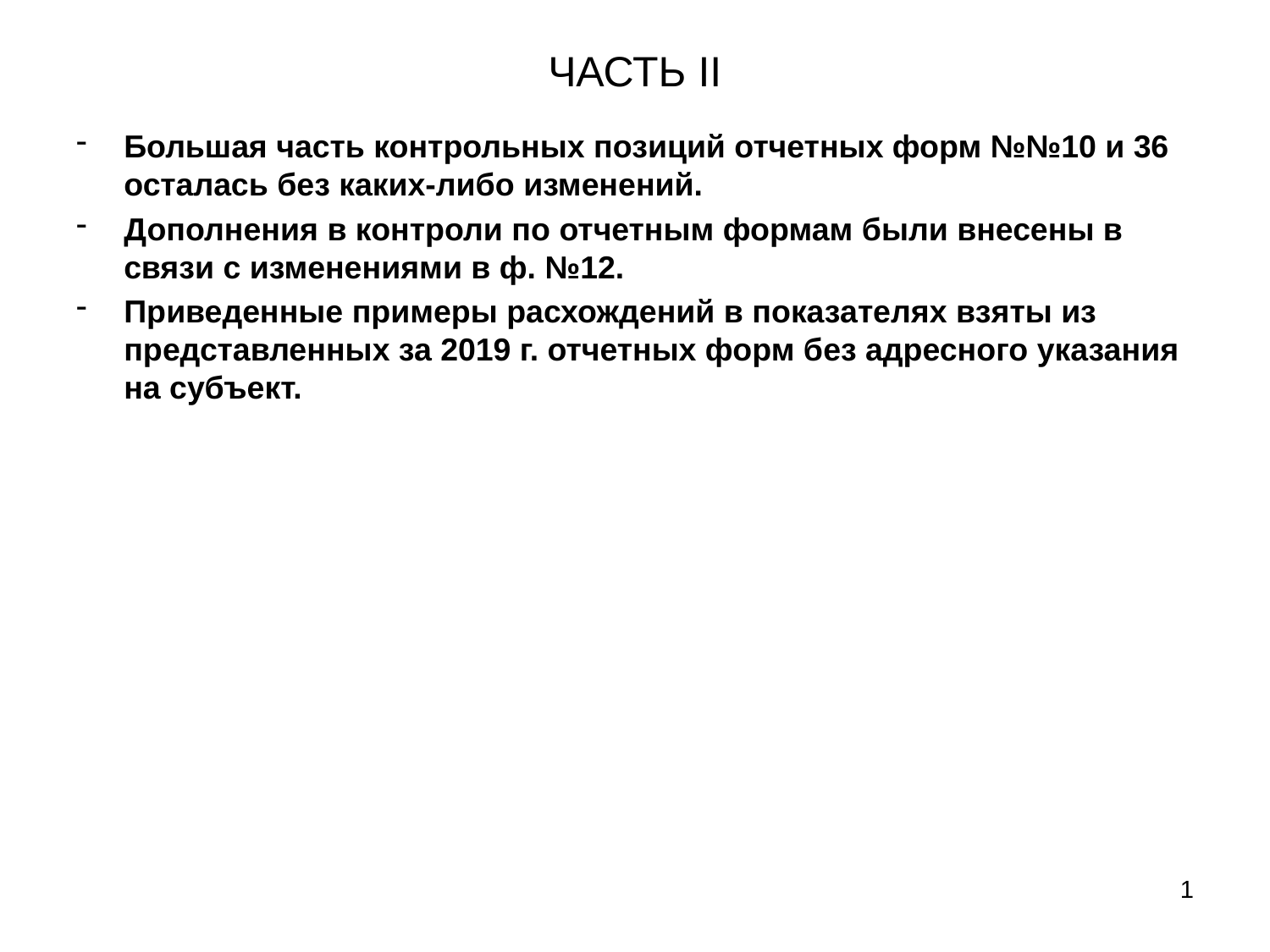

# ЧАСТЬ II
Большая часть контрольных позиций отчетных форм №№10 и 36 осталась без каких-либо изменений.
Дополнения в контроли по отчетным формам были внесены в связи с изменениями в ф. №12.
Приведенные примеры расхождений в показателях взяты из представленных за 2019 г. отчетных форм без адресного указания на субъект.
1